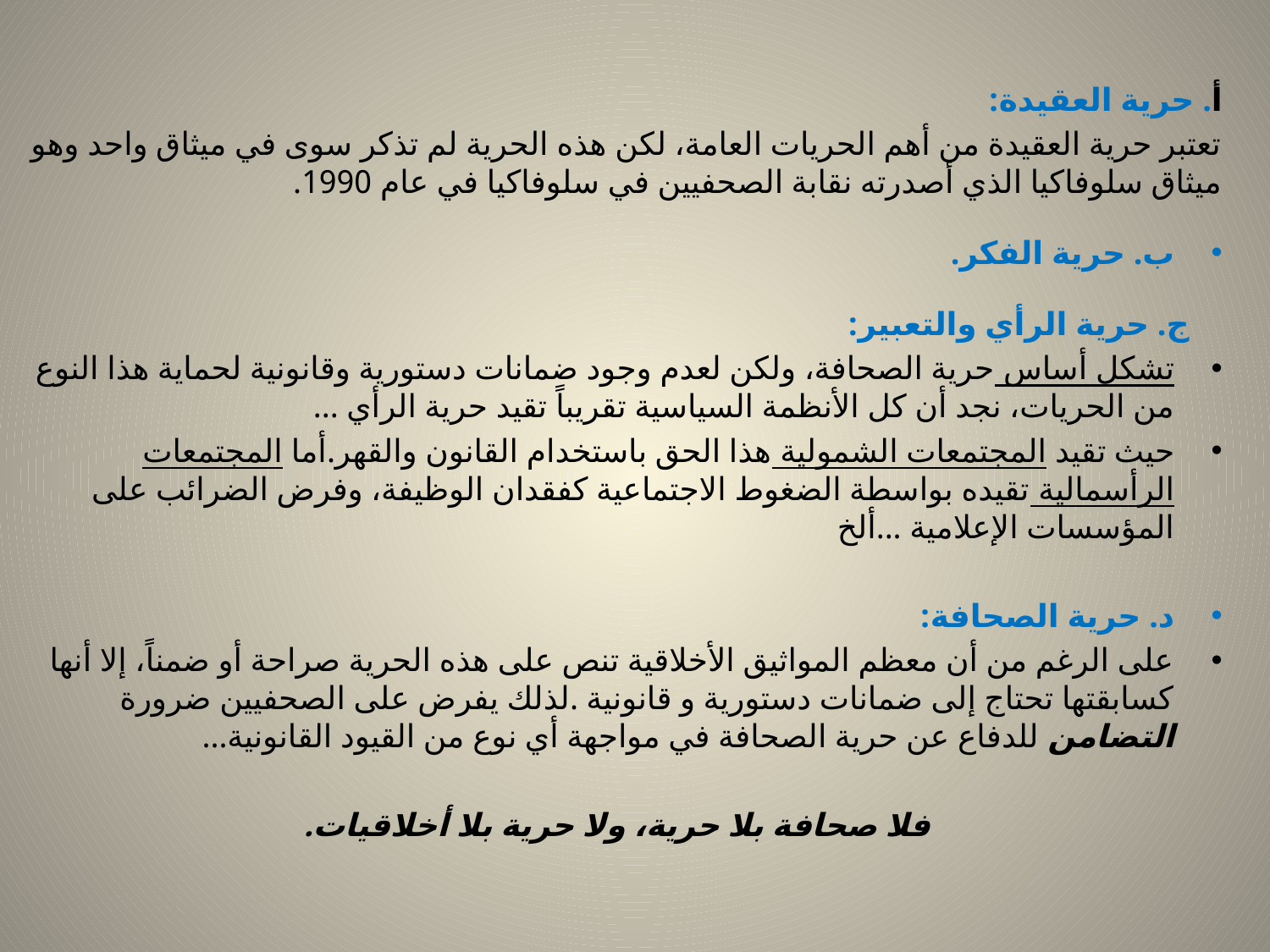

أ. حرية العقيدة:
تعتبر حرية العقيدة من أهم الحريات العامة، لكن هذه الحرية لم تذكر سوى في ميثاق واحد وهو ميثاق سلوفاكيا الذي أصدرته نقابة الصحفيين في سلوفاكيا في عام 1990.
ب. حرية الفكر.
    ج. حرية الرأي والتعبير:
تشكل أساس حرية الصحافة، ولكن لعدم وجود ضمانات دستورية وقانونية لحماية هذا النوع من الحريات، نجد أن كل الأنظمة السياسية تقريباً تقيد حرية الرأي ...
حيث تقيد المجتمعات الشمولية هذا الحق باستخدام القانون والقهر.أما المجتمعات الرأسمالية تقيده بواسطة الضغوط الاجتماعية كفقدان الوظيفة، وفرض الضرائب على المؤسسات الإعلامية ...ألخ

د. حرية الصحافة:
على الرغم من أن معظم المواثيق الأخلاقية تنص على هذه الحرية صراحة أو ضمناً، إلا أنها كسابقتها تحتاج إلى ضمانات دستورية و قانونية .لذلك يفرض على الصحفيين ضرورة التضامن للدفاع عن حرية الصحافة في مواجهة أي نوع من القيود القانونية...

فلا صحافة بلا حرية، ولا حرية بلا أخلاقيات.